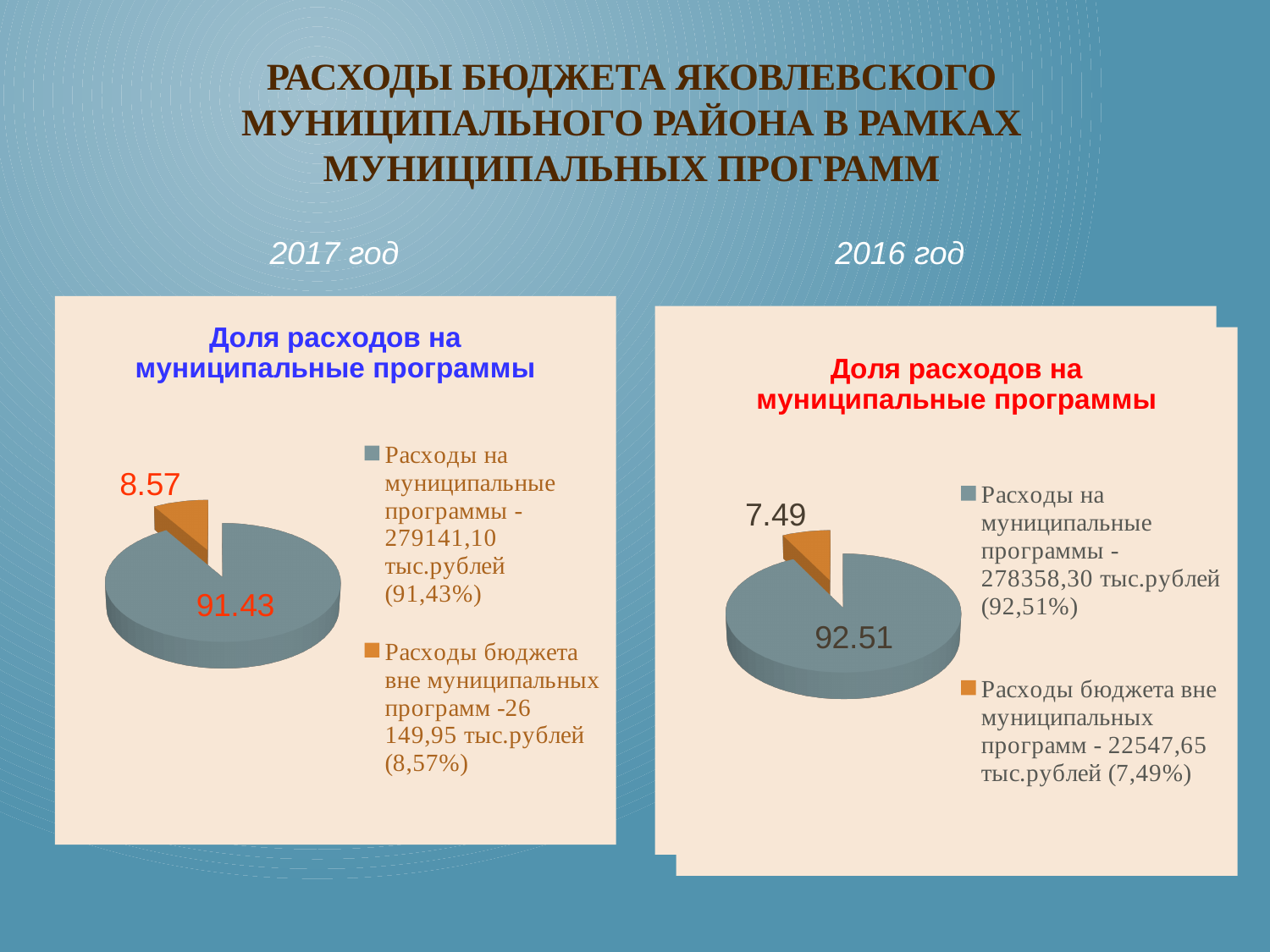

# Расходы бюджета Яковлевского муниципального района в рамках муниципальных программ
2016 год
2017 год

[unsupported chart]

[unsupported chart]

[unsupported chart]